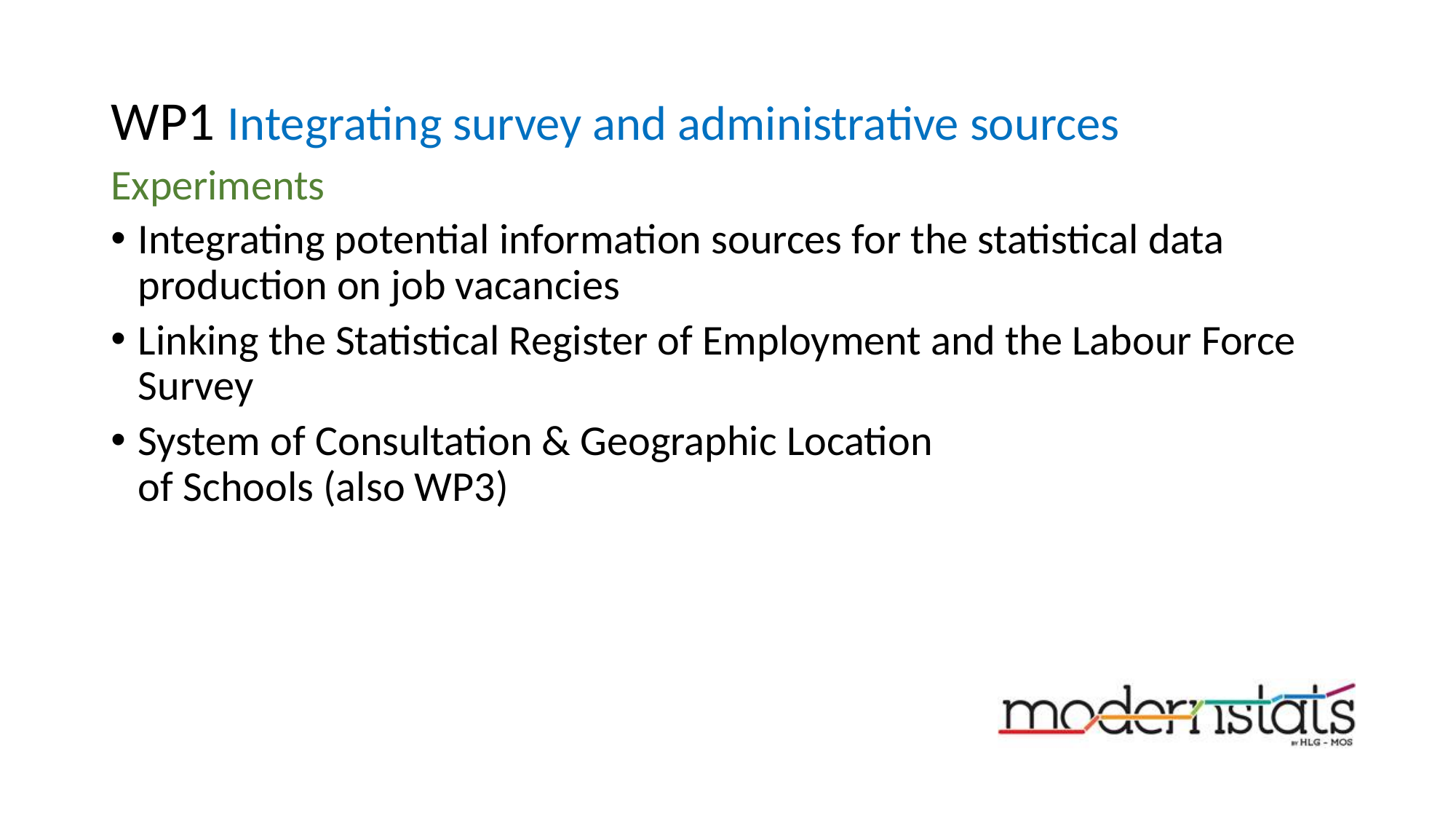

# WP1 Integrating survey and administrative sources
Experiments
Integrating potential information sources for the statistical data production on job vacancies
Linking the Statistical Register of Employment and the Labour Force Survey
System of Consultation & Geographic Location
of Schools (also WP3)
14